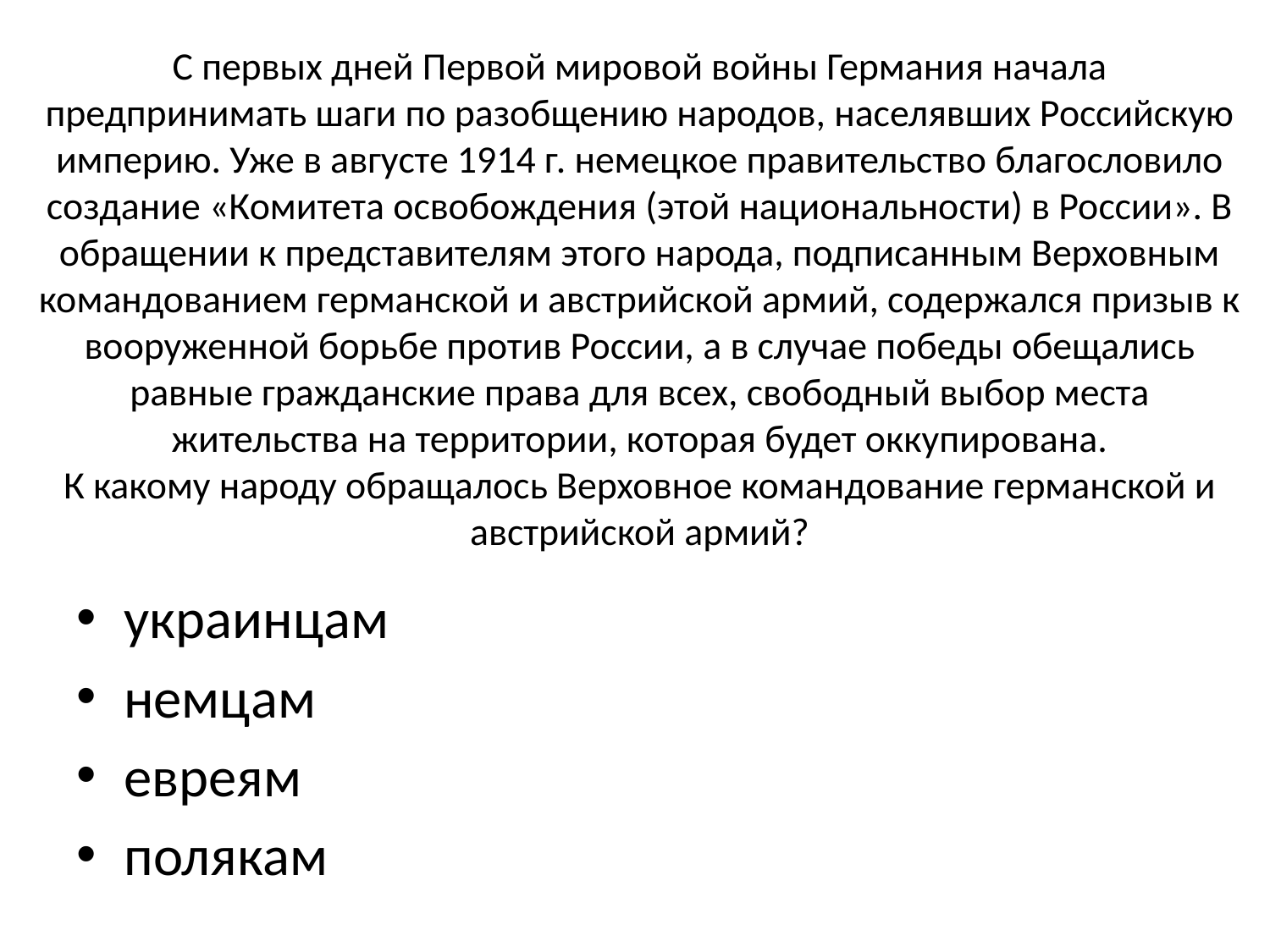

# С первых дней Первой мировой войны Германия начала предпринимать шаги по разобщению народов, населявших Российскую империю. Уже в августе 1914 г. немецкое правительство благословило создание «Комитета освобождения (этой национальности) в России». В обращении к представителям этого народа, подписанным Верховным командованием германской и австрийской армий, содержался призыв к вооруженной борьбе против России, а в случае победы обещались равные гражданские права для всех, свободный выбор места жительства на территории, которая будет оккупирована. К какому народу обращалось Верховное командование германской и австрийской армий?
украинцам
немцам
евреям
полякам